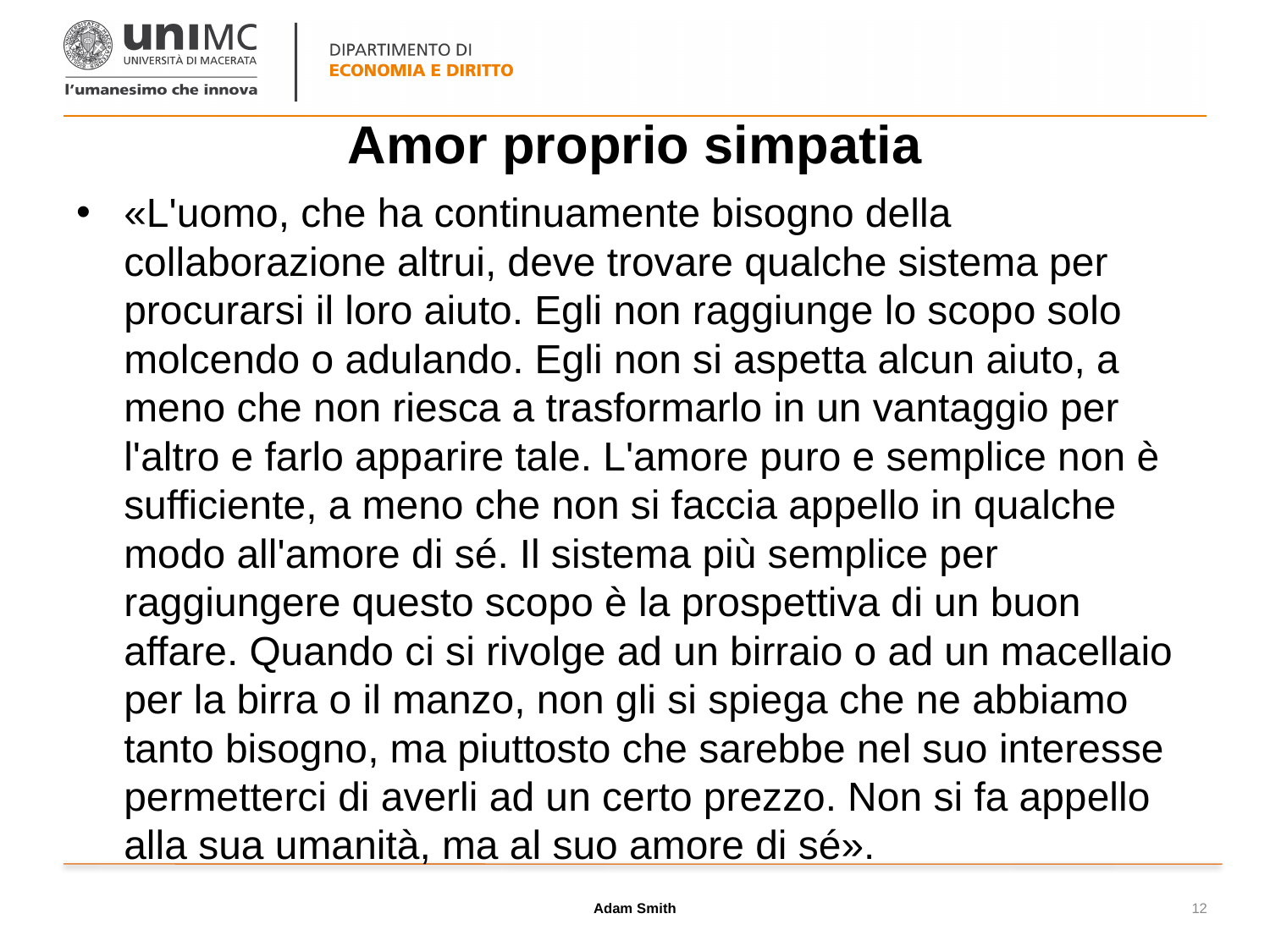

# Amor proprio simpatia
«L'uomo, che ha continuamente bisogno della collaborazione altrui, deve trovare qualche sistema per procurarsi il loro aiuto. Egli non raggiunge lo scopo solo molcendo o adulando. Egli non si aspetta alcun aiuto, a meno che non riesca a trasformarlo in un vantaggio per l'altro e farlo apparire tale. L'amore puro e semplice non è sufficiente, a meno che non si faccia appello in qualche modo all'amore di sé. Il sistema più semplice per raggiungere questo scopo è la prospettiva di un buon affare. Quando ci si rivolge ad un birraio o ad un macellaio per la birra o il manzo, non gli si spiega che ne abbiamo tanto bisogno, ma piuttosto che sarebbe nel suo interesse permetterci di averli ad un certo prezzo. Non si fa appello alla sua umanità, ma al suo amore di sé».
Adam Smith
12